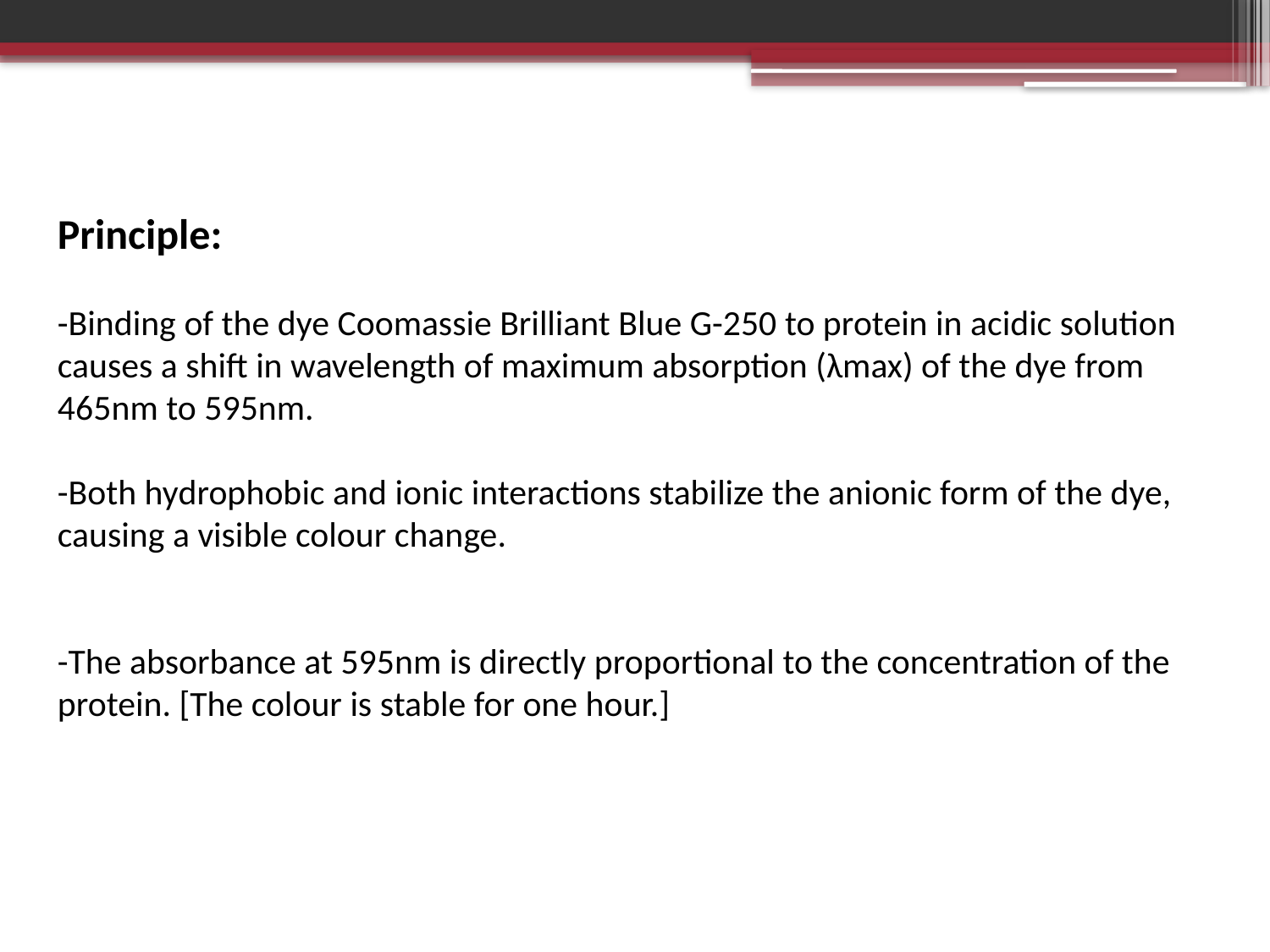

Principle:

-Binding of the dye Coomassie Brilliant Blue G-250 to protein in acidic solution causes a shift in wavelength of maximum absorption (λmax) of the dye from 465nm to 595nm.

-Both hydrophobic and ionic interactions stabilize the anionic form of the dye, causing a visible colour change.

-The absorbance at 595nm is directly proportional to the concentration of the protein. [The colour is stable for one hour.]